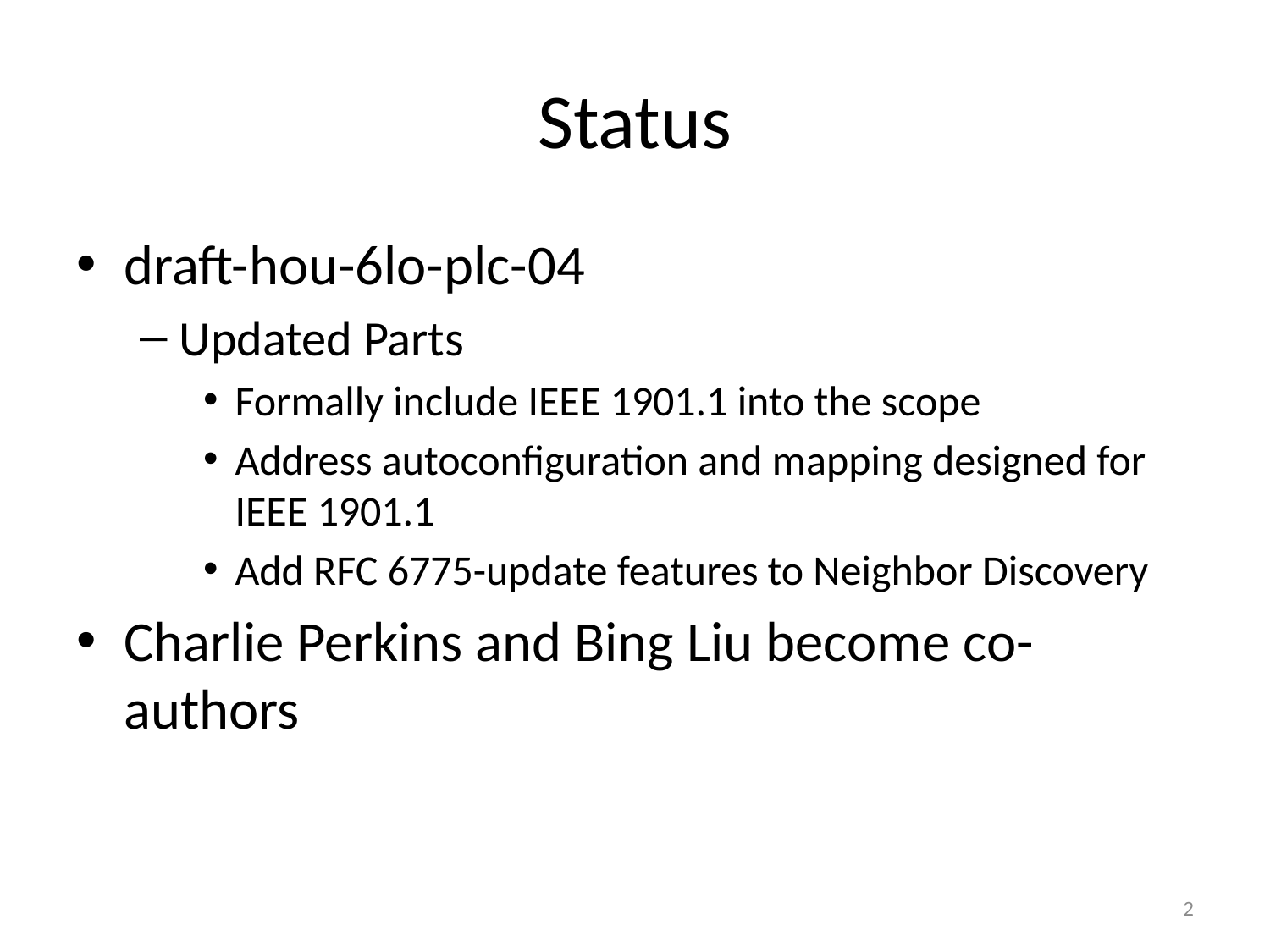

# Status
draft-hou-6lo-plc-04
Updated Parts
Formally include IEEE 1901.1 into the scope
Address autoconfiguration and mapping designed for IEEE 1901.1
Add RFC 6775-update features to Neighbor Discovery
Charlie Perkins and Bing Liu become co-authors
2